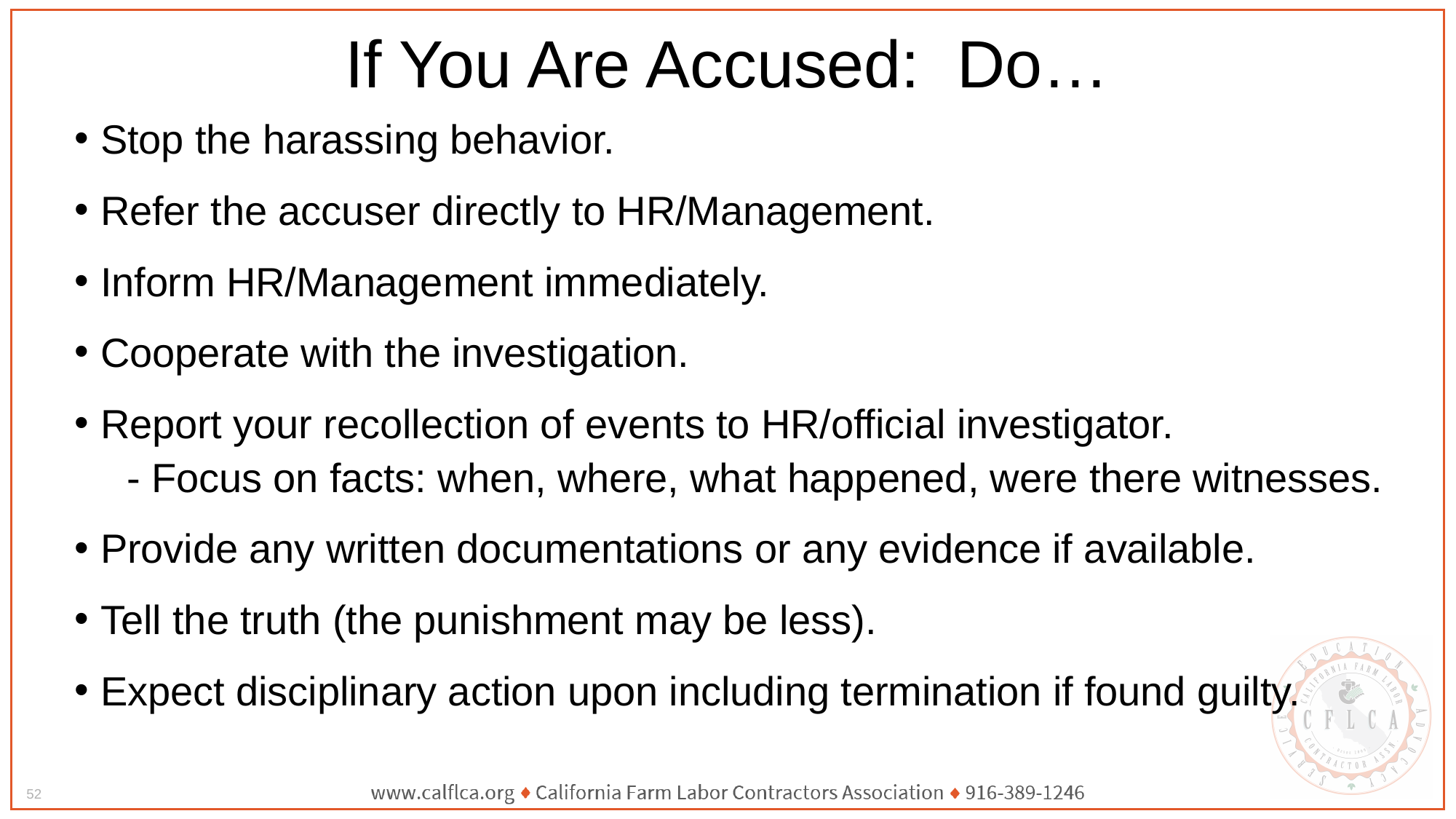

# If You Are Accused:  Do…
Stop the harassing behavior.
Refer the accuser directly to HR/Management.
Inform HR/Management immediately.
Cooperate with the investigation.
Report your recollection of events to HR/official investigator.
- Focus on facts: when, where, what happened, were there witnesses.
Provide any written documentations or any evidence if available.
Tell the truth (the punishment may be less).
Expect disciplinary action upon including termination if found guilty.

52